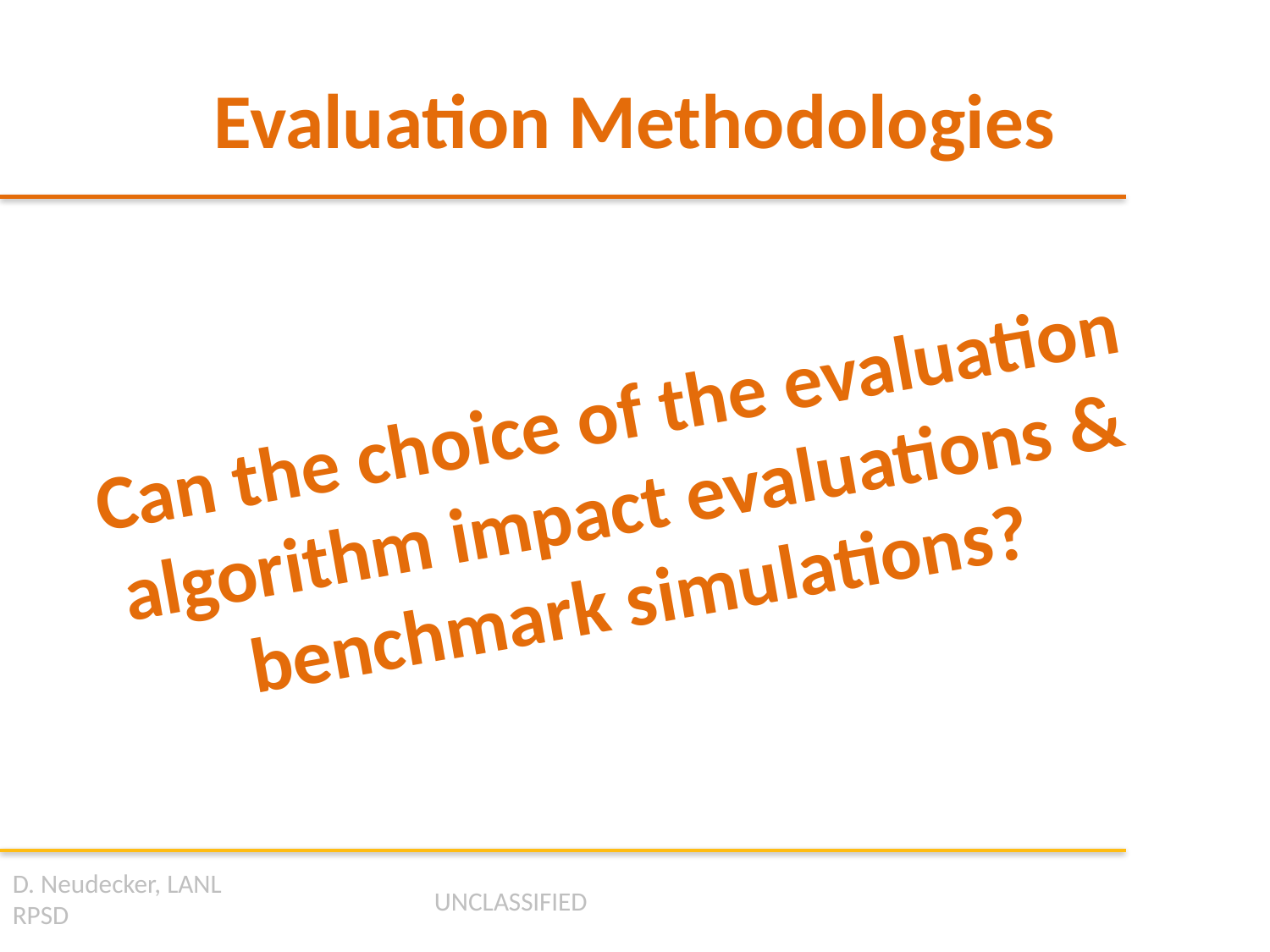

# Evaluation Methodologies
Can the choice of the evaluation algorithm impact evaluations & benchmark simulations?

D. Neudecker, LANL
RPSD
UNCLASSIFIED